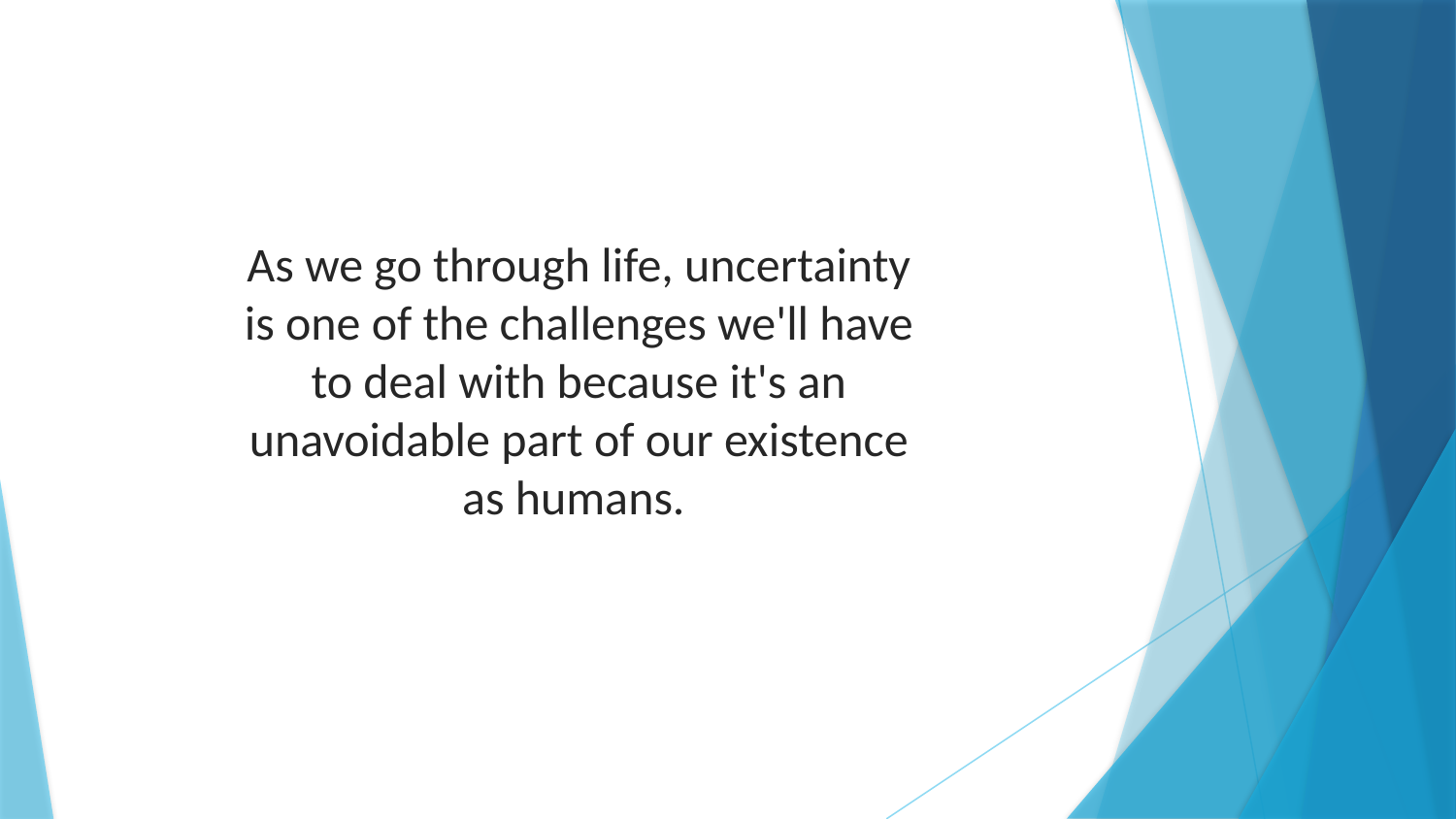

As we go through life, uncertainty is one of the challenges we'll have to deal with because it's an unavoidable part of our existence as humans.